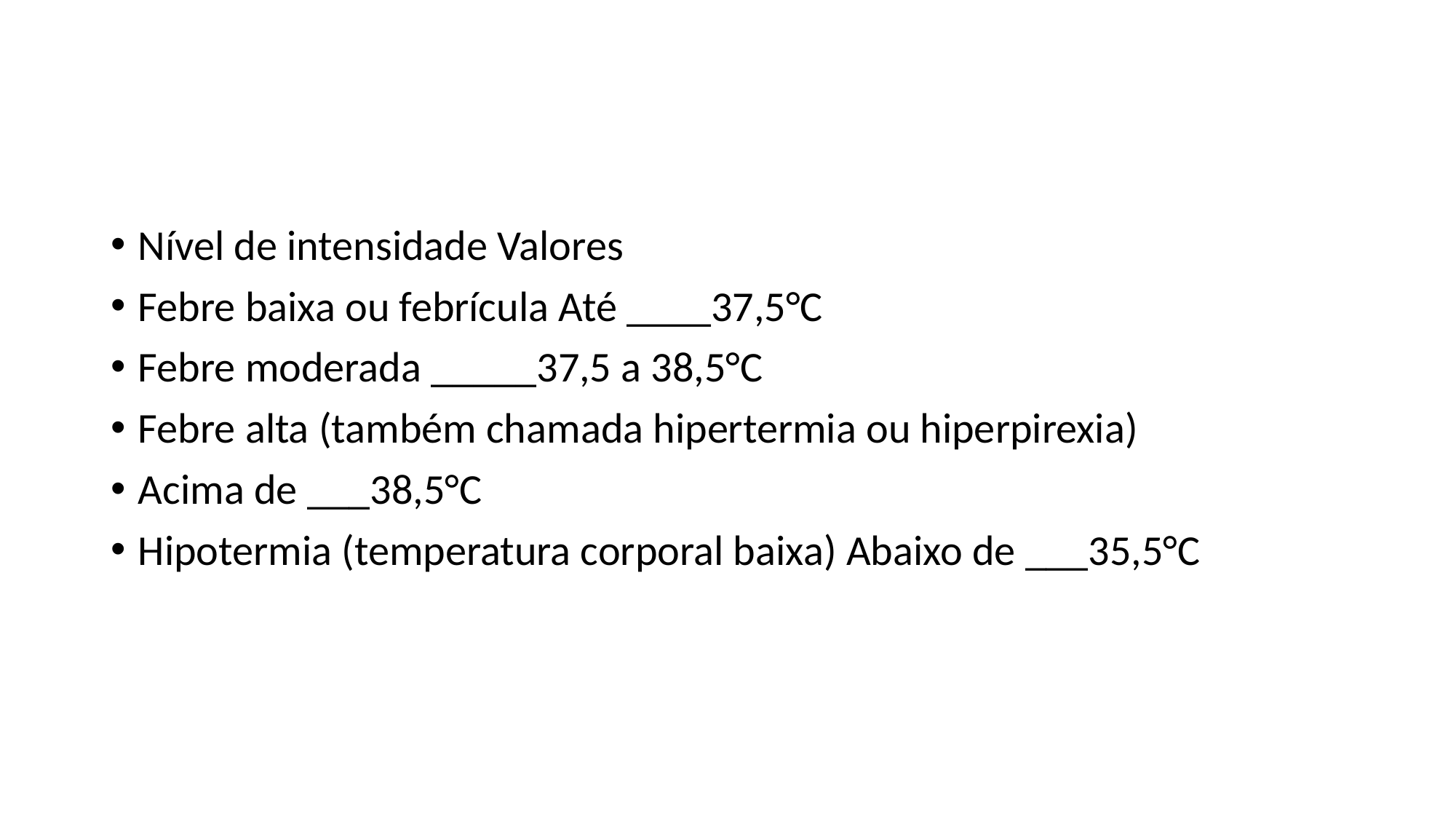

#
Nível de intensidade Valores
Febre baixa ou febrícula Até ____37,5°C
Febre moderada _____37,5 a 38,5°C
Febre alta (também chamada hipertermia ou hiperpirexia)
Acima de ___38,5°C
Hipotermia (temperatura corporal baixa) Abaixo de ___35,5°C